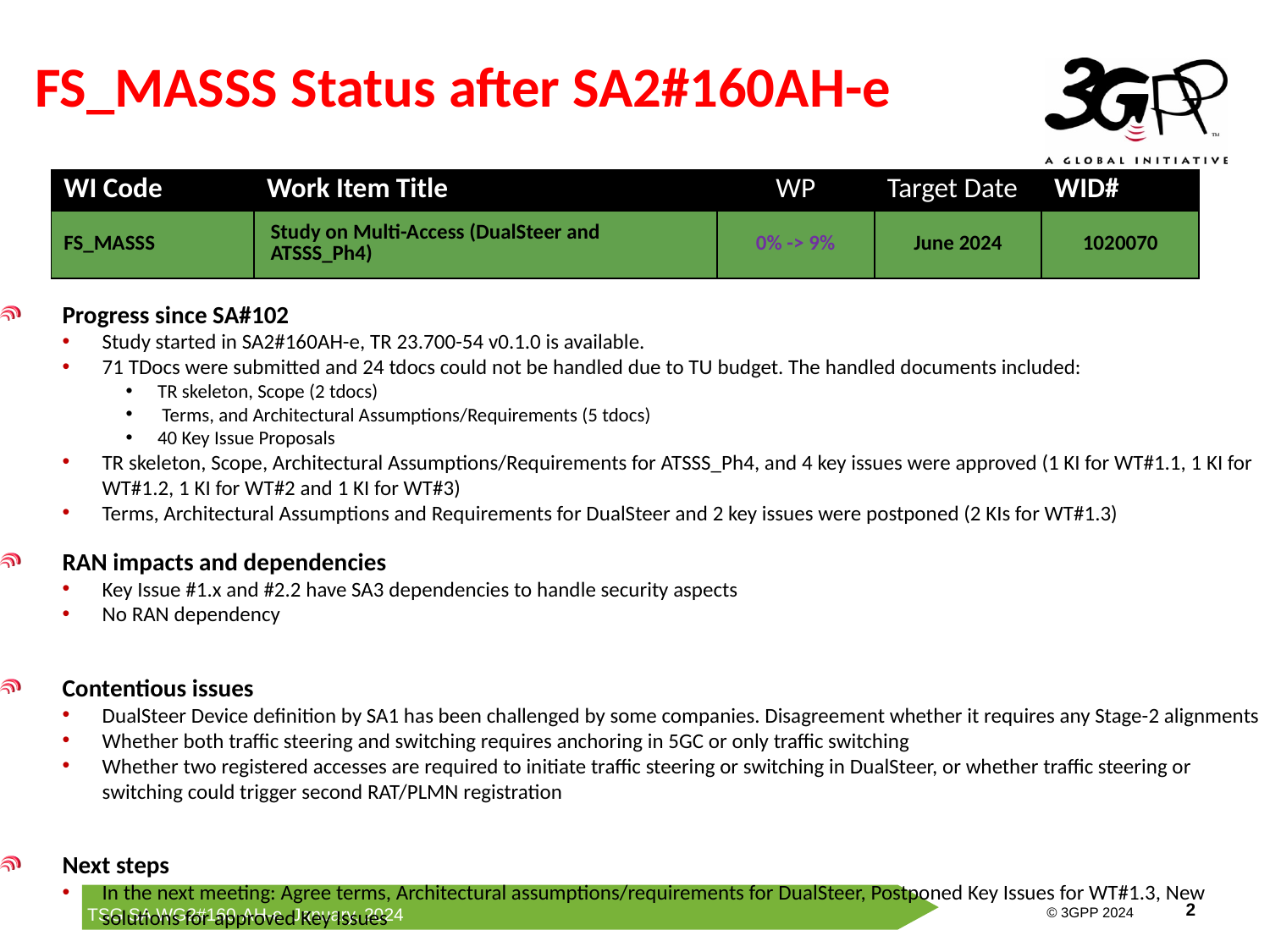

# FS_MASSS Status after SA2#160AH-e
| WI Code | Work Item Title | WP | Target Date | WID# |
| --- | --- | --- | --- | --- |
| FS\_MASSS | Study on Multi-Access (DualSteer and ATSSS\_Ph4) | 0% -> 9% | June 2024 | 1020070 |
Progress since SA#102
Study started in SA2#160AH-e, TR 23.700-54 v0.1.0 is available.
71 TDocs were submitted and 24 tdocs could not be handled due to TU budget. The handled documents included:
TR skeleton, Scope (2 tdocs)
 Terms, and Architectural Assumptions/Requirements (5 tdocs)
40 Key Issue Proposals
TR skeleton, Scope, Architectural Assumptions/Requirements for ATSSS_Ph4, and 4 key issues were approved (1 KI for WT#1.1, 1 KI for WT#1.2, 1 KI for WT#2 and 1 KI for WT#3)
Terms, Architectural Assumptions and Requirements for DualSteer and 2 key issues were postponed (2 KIs for WT#1.3)

RAN impacts and dependencies
Key Issue #1.x and #2.2 have SA3 dependencies to handle security aspects
No RAN dependency

Contentious issues
DualSteer Device definition by SA1 has been challenged by some companies. Disagreement whether it requires any Stage-2 alignments
Whether both traffic steering and switching requires anchoring in 5GC or only traffic switching
Whether two registered accesses are required to initiate traffic steering or switching in DualSteer, or whether traffic steering or switching could trigger second RAT/PLMN registration

Next steps
In the next meeting: Agree terms, Architectural assumptions/requirements for DualSteer, Postponed Key Issues for WT#1.3, New solutions for approved Key Issues